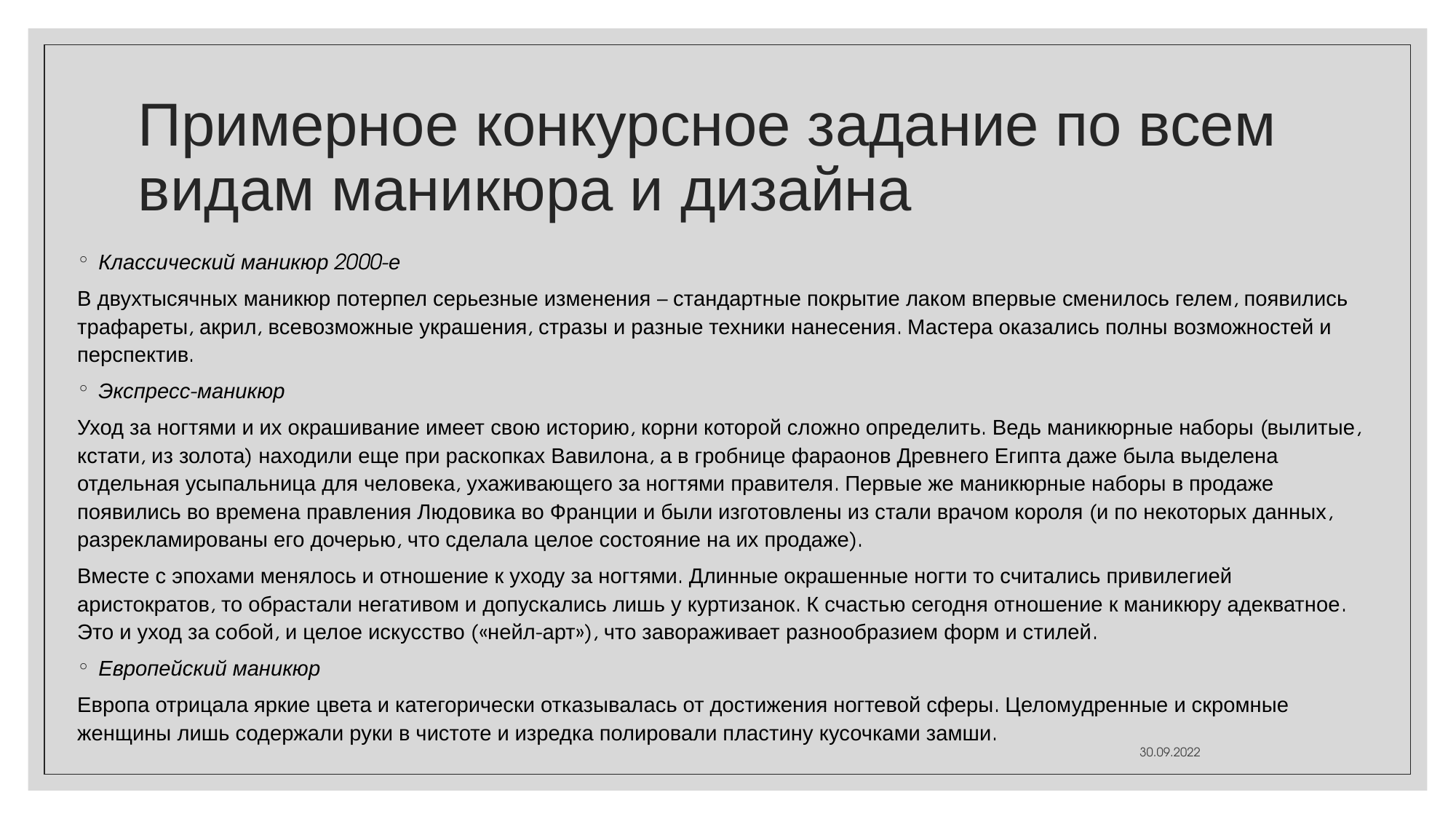

# Примерное конкурсное задание по всем видам маникюра и дизайна
Классический маникюр 2000-е
В двухтысячных маникюр потерпел серьезные изменения – стандартные покрытие лаком впервые сменилось гелем, появились трафареты, акрил, всевозможные украшения, стразы и разные техники нанесения. Мастера оказались полны возможностей и перспектив.
Экспресс-маникюр
Уход за ногтями и их окрашивание имеет свою историю, корни которой сложно определить. Ведь маникюрные наборы (вылитые, кстати, из золота) находили еще при раскопках Вавилона, а в гробнице фараонов Древнего Египта даже была выделена отдельная усыпальница для человека, ухаживающего за ногтями правителя. Первые же маникюрные наборы в продаже появились во времена правления Людовика во Франции и были изготовлены из стали врачом короля (и по некоторых данных, разрекламированы его дочерью, что сделала целое состояние на их продаже).
Вместе с эпохами менялось и отношение к уходу за ногтями. Длинные окрашенные ногти то считались привилегией аристократов, то обрастали негативом и допускались лишь у куртизанок. К счастью сегодня отношение к маникюру адекватное. Это и уход за собой, и целое искусство («нейл-арт»), что завораживает разнообразием форм и стилей.
Европейский маникюр
Европа отрицала яркие цвета и категорически отказывалась от достижения ногтевой сферы. Целомудренные и скромные женщины лишь содержали руки в чистоте и изредка полировали пластину кусочками замши.

30.09.2022